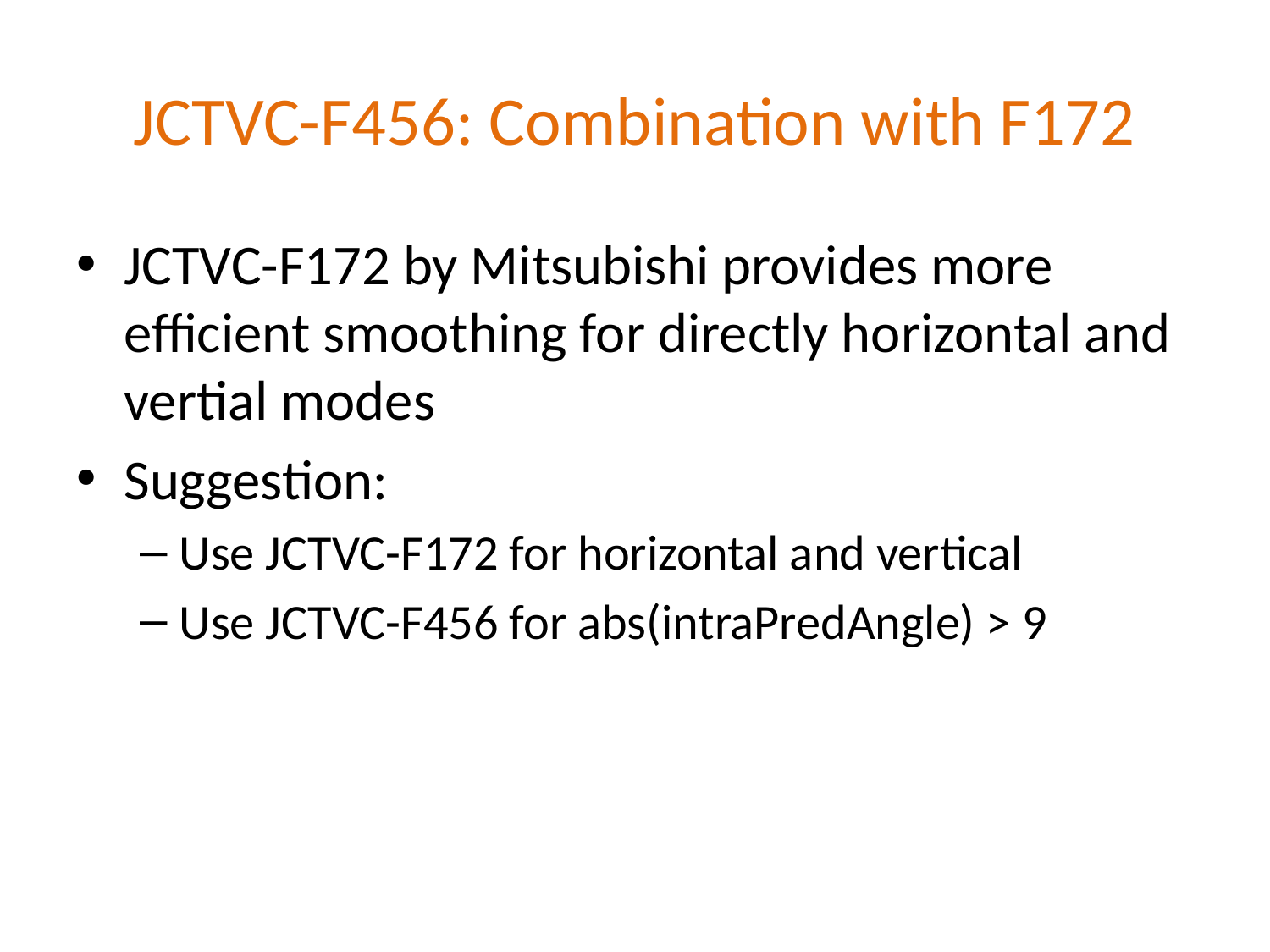

# JCTVC-F456: Combination with F172
JCTVC-F172 by Mitsubishi provides more efficient smoothing for directly horizontal and vertial modes
Suggestion:
Use JCTVC-F172 for horizontal and vertical
Use JCTVC-F456 for abs(intraPredAngle) > 9